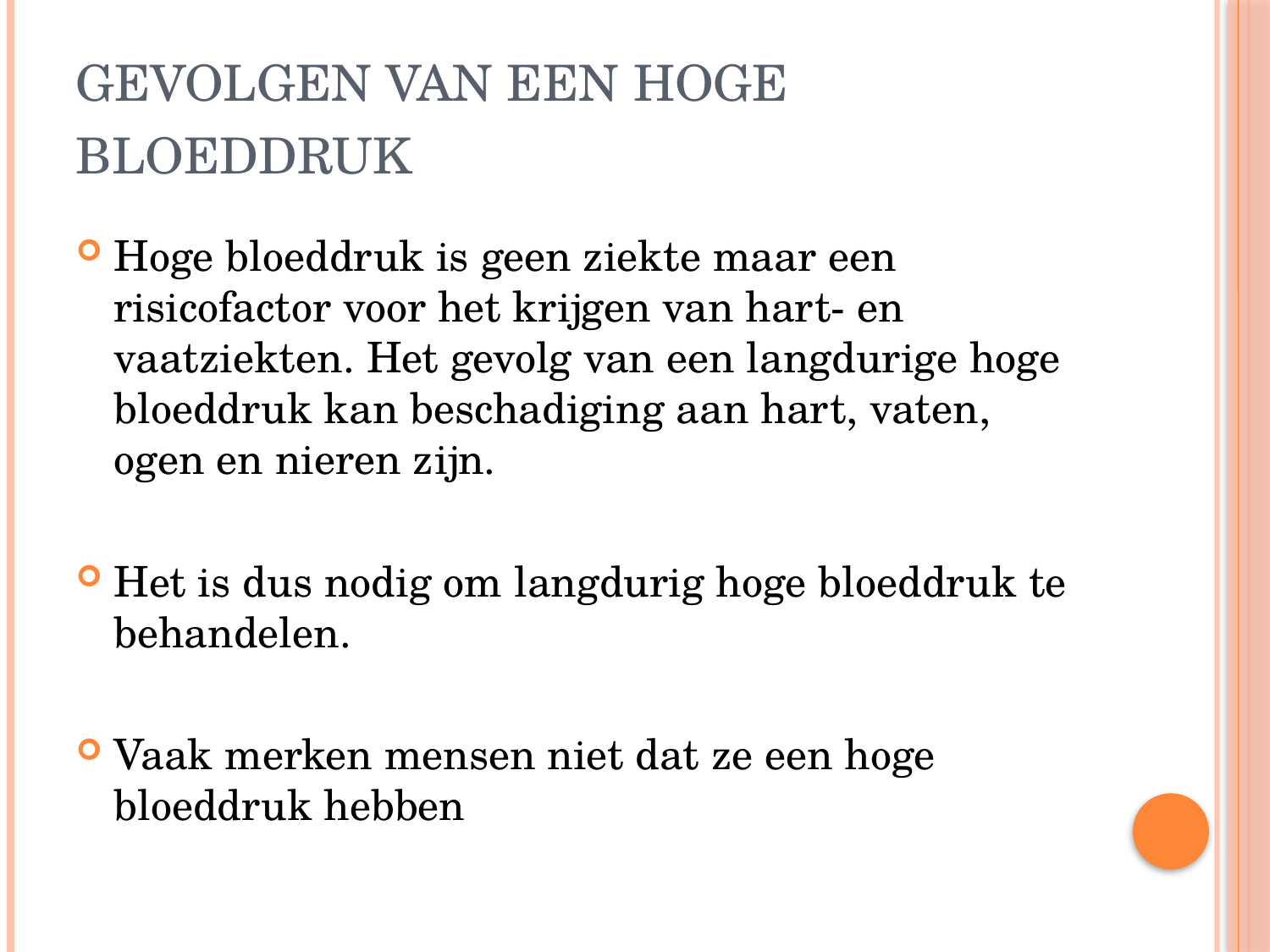

# Gevolgen van een hoge bloeddruk
Hoge bloeddruk is geen ziekte maar een risicofactor voor het krijgen van hart- en vaatziekten. Het gevolg van een langdurige hoge bloeddruk kan beschadiging aan hart, vaten, ogen en nieren zijn.

Het is dus nodig om langdurig hoge bloeddruk te behandelen.

Vaak merken mensen niet dat ze een hoge bloeddruk hebben